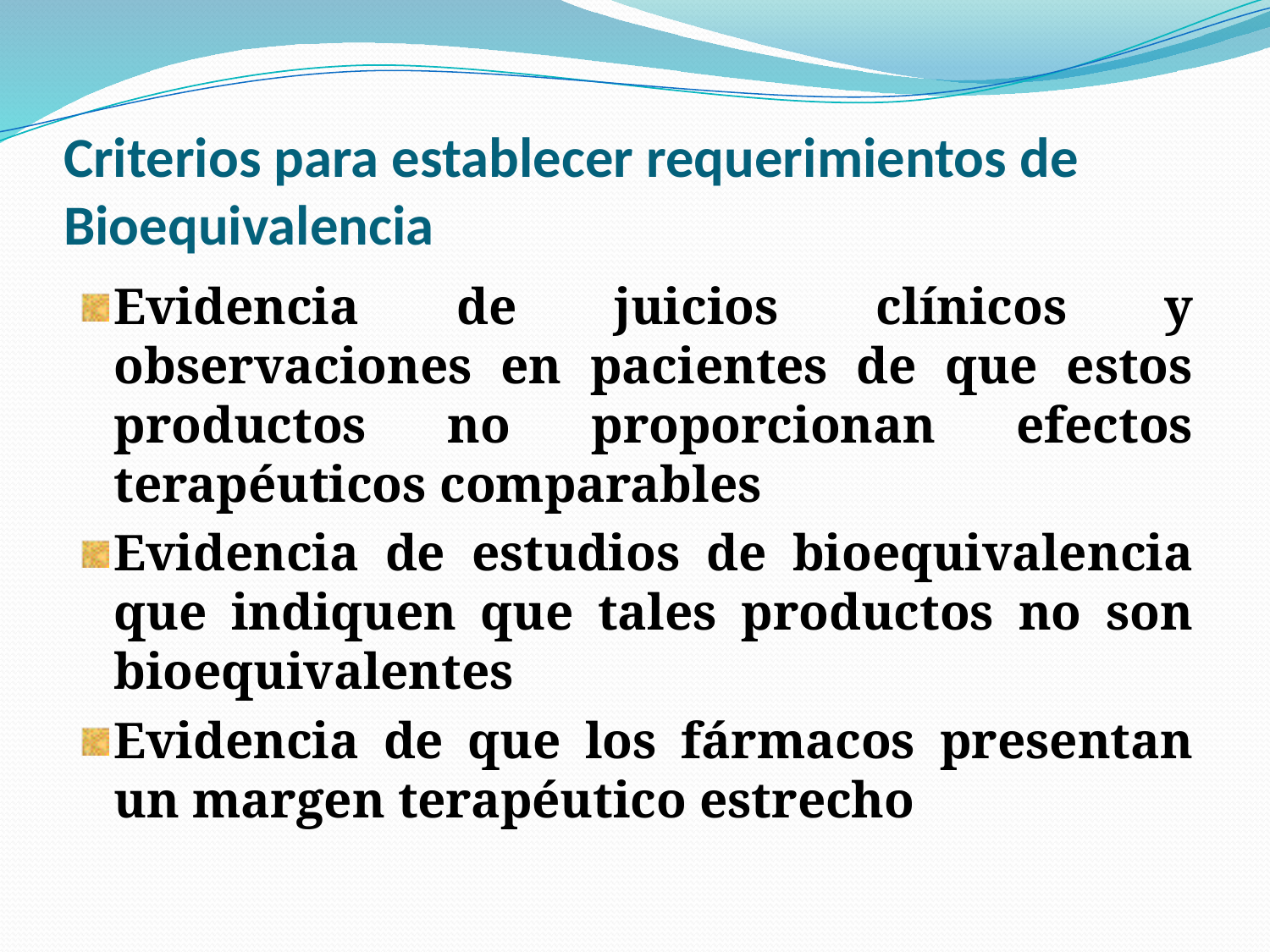

# Criterios para establecer requerimientos de Bioequivalencia
Evidencia de juicios clínicos y observaciones en pacientes de que estos productos no proporcionan efectos terapéuticos comparables
Evidencia de estudios de bioequivalencia que indiquen que tales productos no son bioequivalentes
Evidencia de que los fármacos presentan un margen terapéutico estrecho